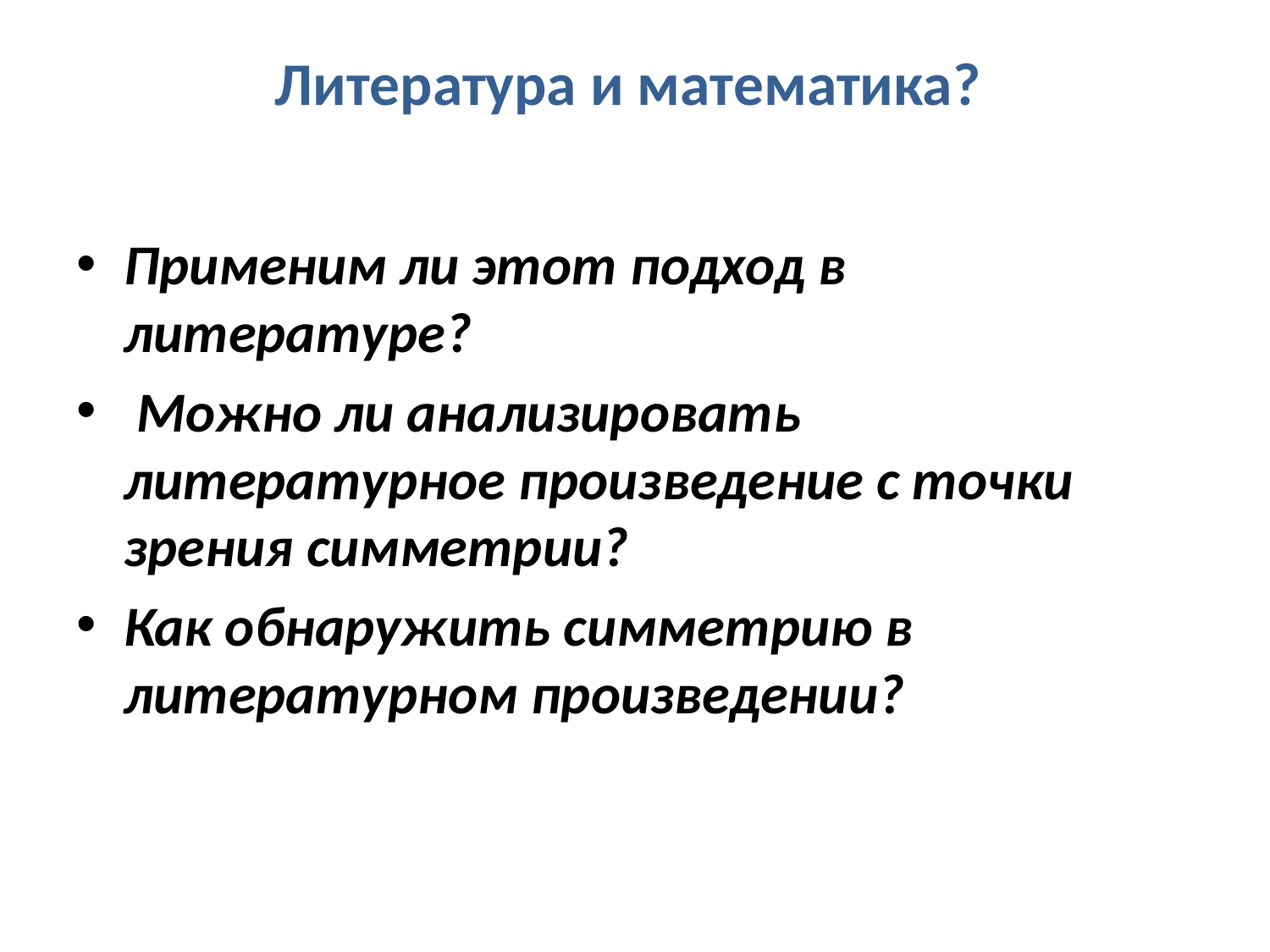

# Литература и математика?
Применим ли этот подход в литературе?
 Можно ли анализировать литературное произведение с точки зрения симметрии?
Как обнаружить симметрию в литературном произведении?